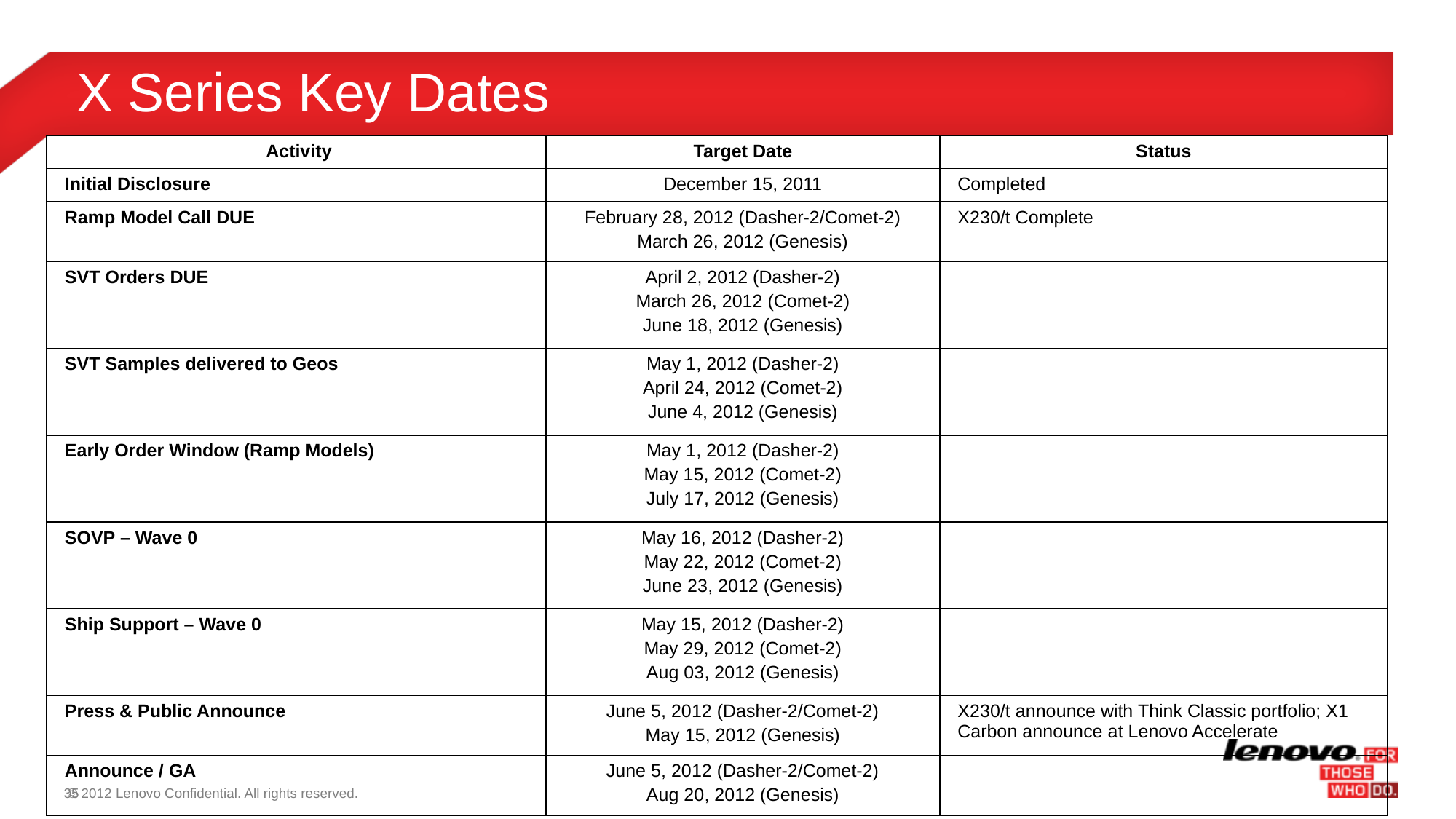

X Series Key Dates
| Activity | Target Date | Status |
| --- | --- | --- |
| Initial Disclosure | December 15, 2011 | Completed |
| Ramp Model Call DUE | February 28, 2012 (Dasher-2/Comet-2) March 26, 2012 (Genesis) | X230/t Complete |
| SVT Orders DUE | April 2, 2012 (Dasher-2) March 26, 2012 (Comet-2) June 18, 2012 (Genesis) |  |
| SVT Samples delivered to Geos | May 1, 2012 (Dasher-2) April 24, 2012 (Comet-2) June 4, 2012 (Genesis) |  |
| Early Order Window (Ramp Models) | May 1, 2012 (Dasher-2) May 15, 2012 (Comet-2) July 17, 2012 (Genesis) |  |
| SOVP – Wave 0 | May 16, 2012 (Dasher-2) May 22, 2012 (Comet-2) June 23, 2012 (Genesis) |  |
| Ship Support – Wave 0 | May 15, 2012 (Dasher-2) May 29, 2012 (Comet-2) Aug 03, 2012 (Genesis) |  |
| Press & Public Announce | June 5, 2012 (Dasher-2/Comet-2) May 15, 2012 (Genesis) | X230/t announce with Think Classic portfolio; X1 Carbon announce at Lenovo Accelerate |
| Announce / GA | June 5, 2012 (Dasher-2/Comet-2) Aug 20, 2012 (Genesis) |  |